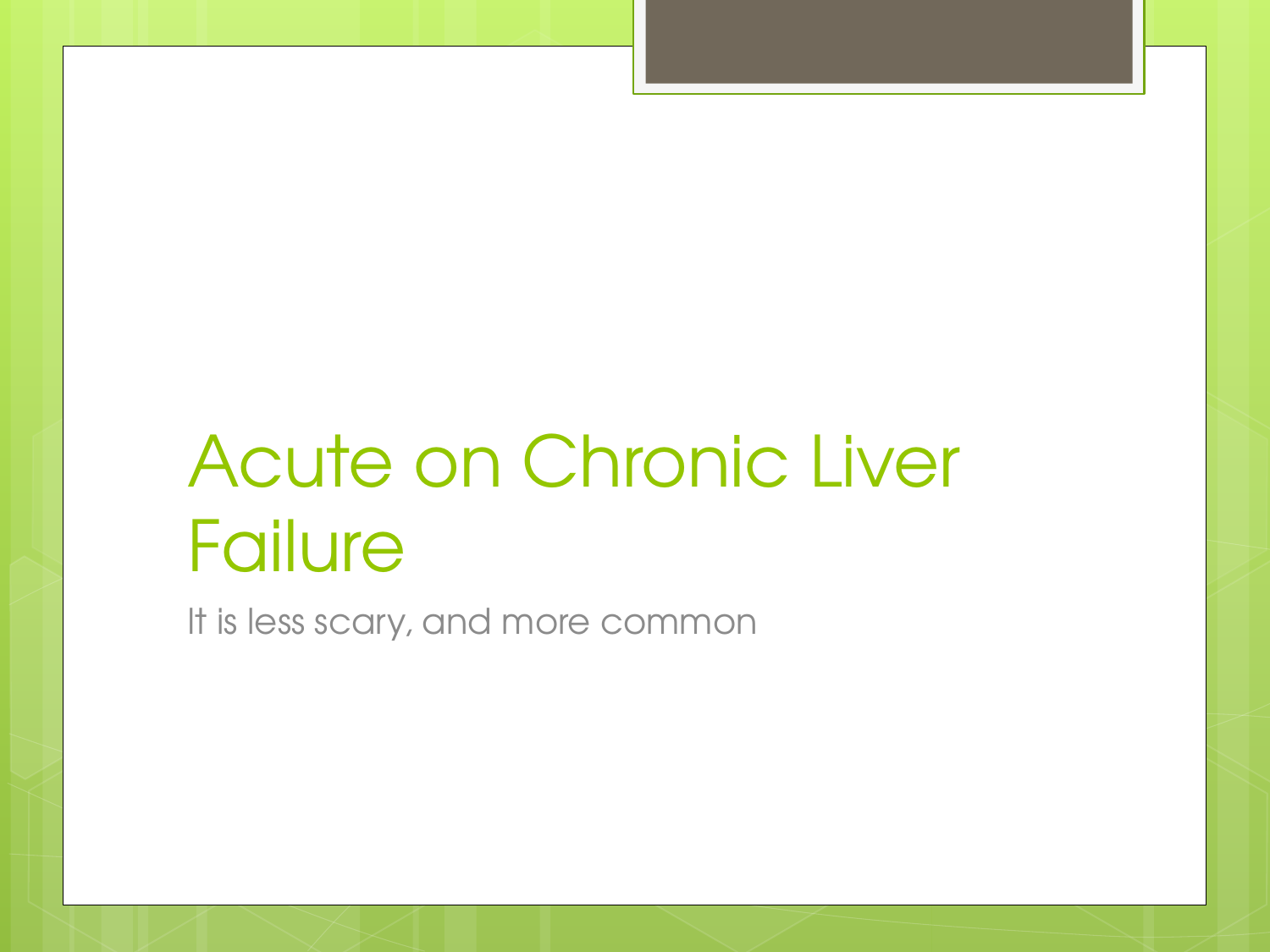

# Acute on Chronic Liver Failure
It is less scary, and more common